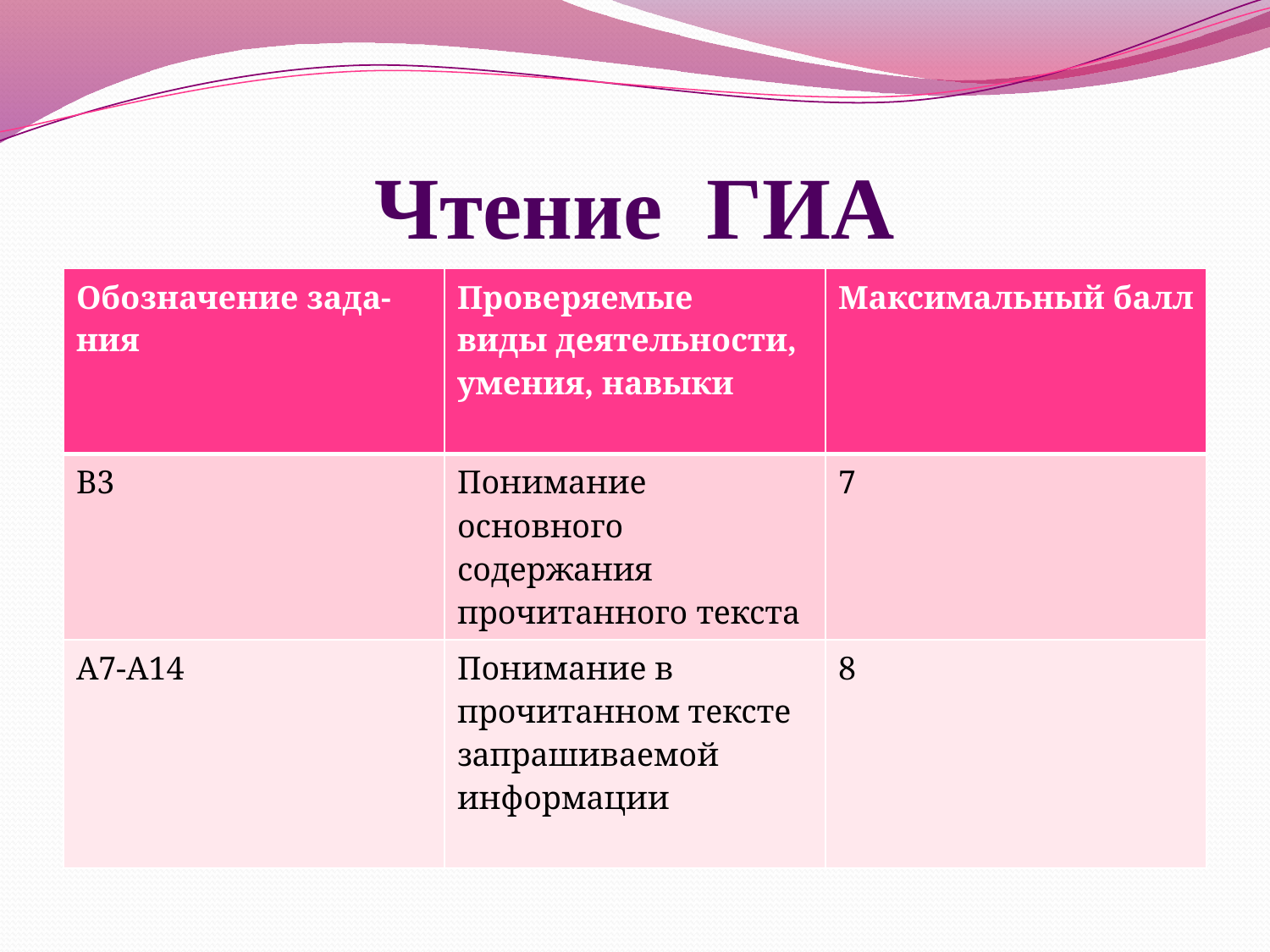

# Чтение  ГИА
| Обозначение зада- ния | Проверяемые виды деятельности, умения, навыки | Максимальный балл |
| --- | --- | --- |
| B3 | Понимание основного содержания прочитанного текста | 7 |
| A7-A14 | Понимание в прочитанном тексте запрашиваемой информации | 8 |